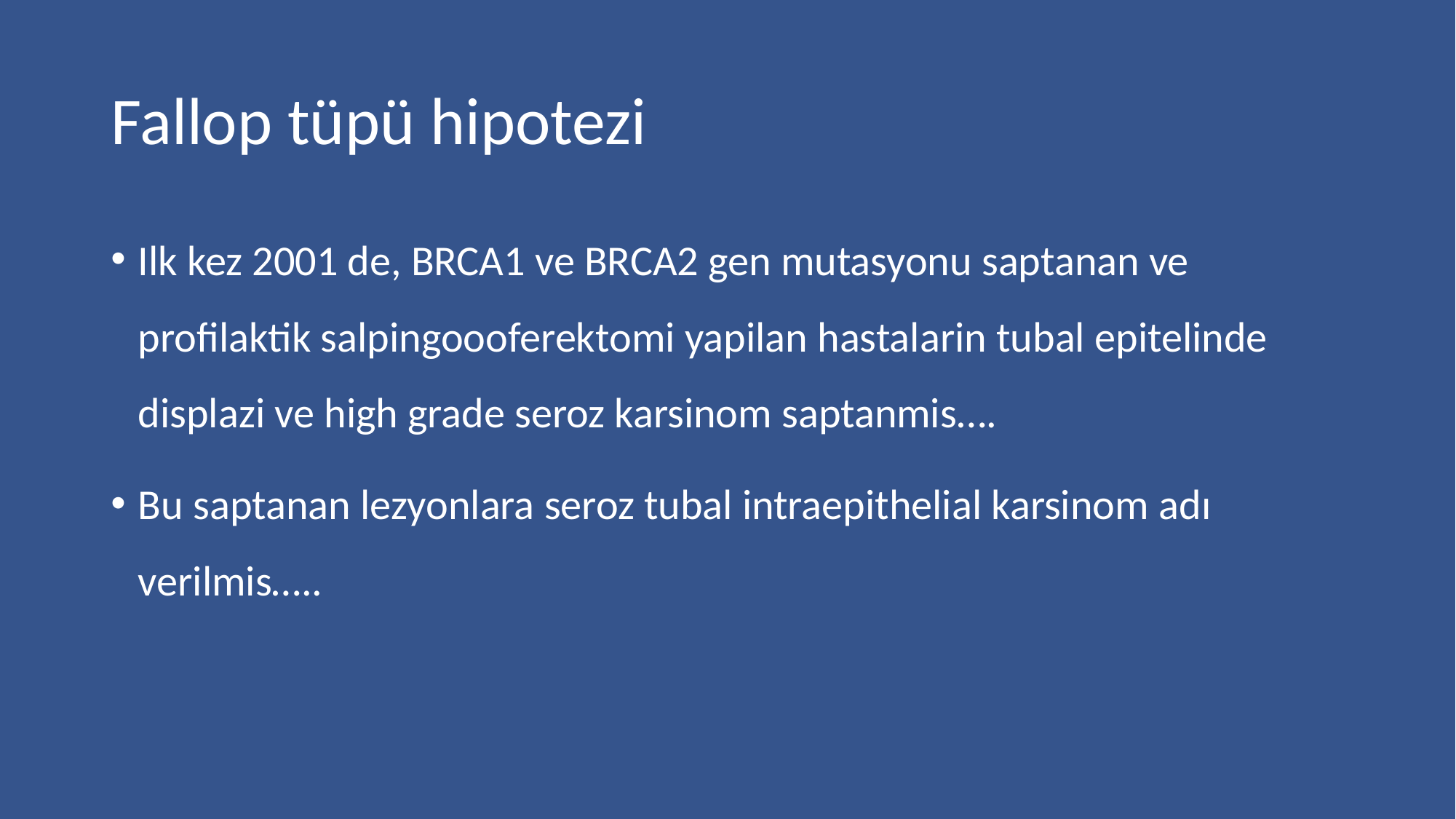

# Fallop tüpü hipotezi
Ilk kez 2001 de, BRCA1 ve BRCA2 gen mutasyonu saptanan ve profilaktik salpingoooferektomi yapilan hastalarin tubal epitelinde  displazi ve high grade seroz karsinom saptanmis….
Bu saptanan lezyonlara seroz tubal intraepithelial karsinom adı verilmis…..